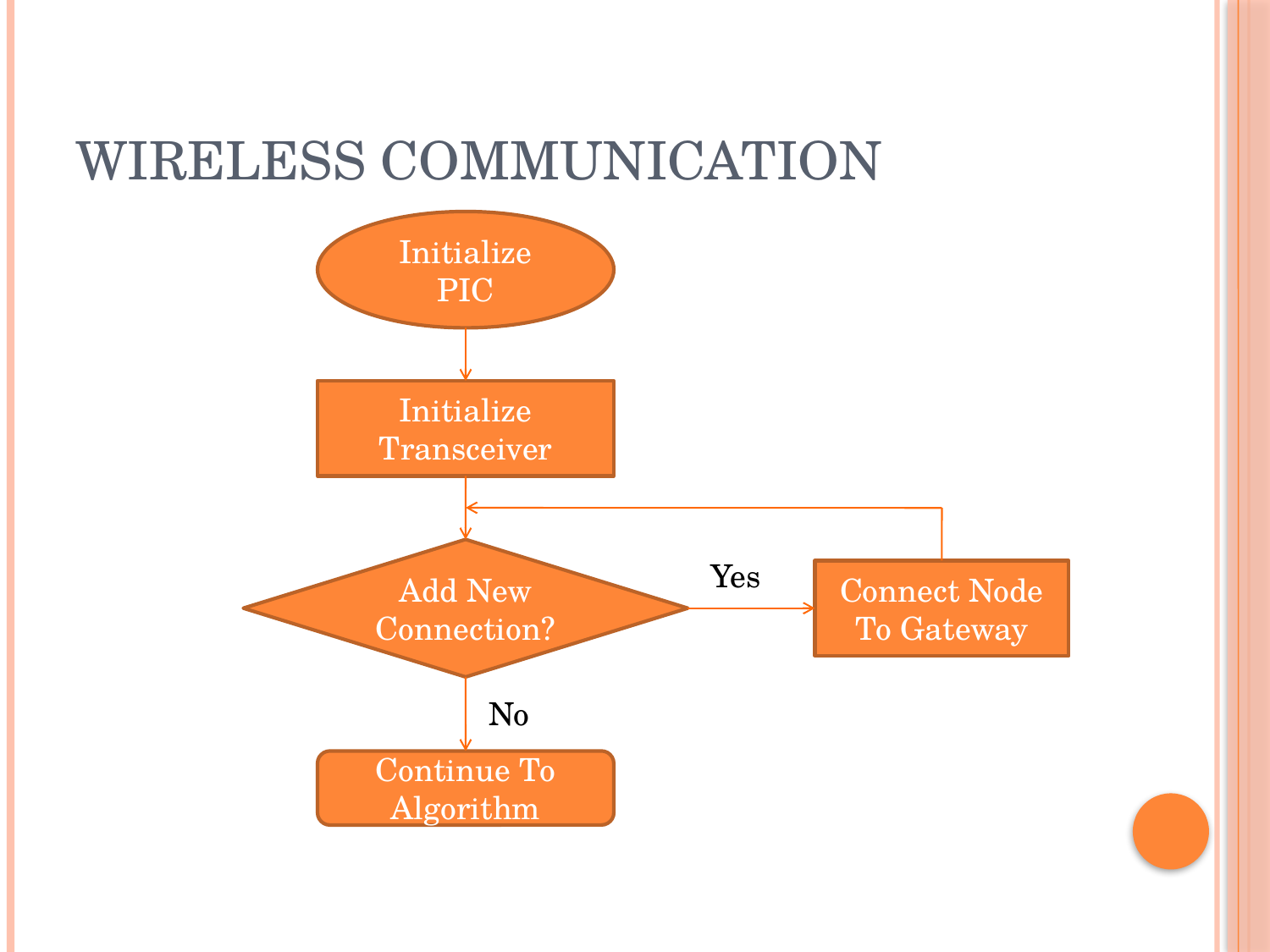

# Wireless Communication
Initialize PIC

Initialize Transceiver
Add New Connection?
Yes
Connect Node To Gateway
No
Continue To Algorithm